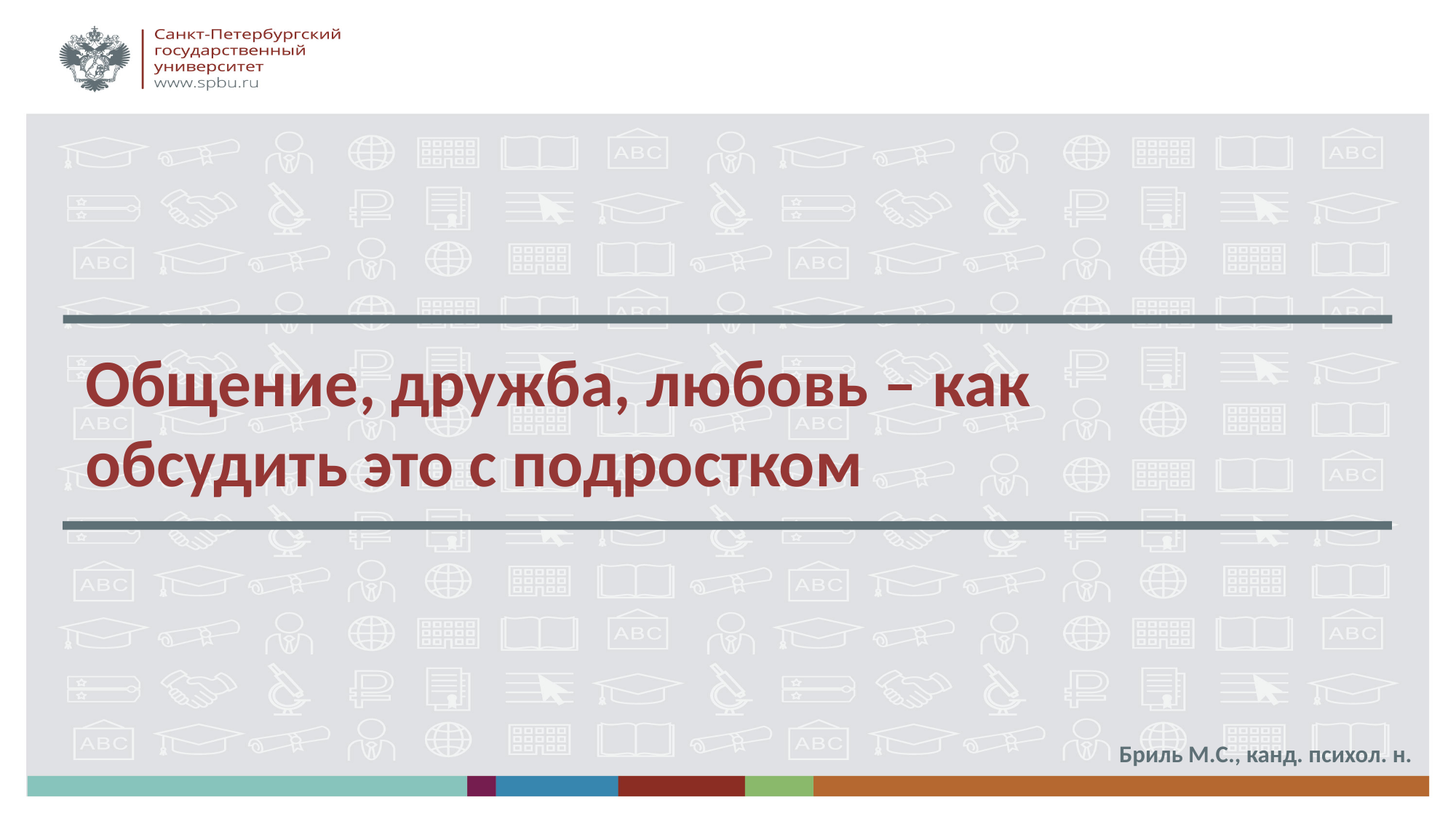

# Общение, дружба, любовь – как обсудить это с подростком
Бриль М.С., канд. психол. н.